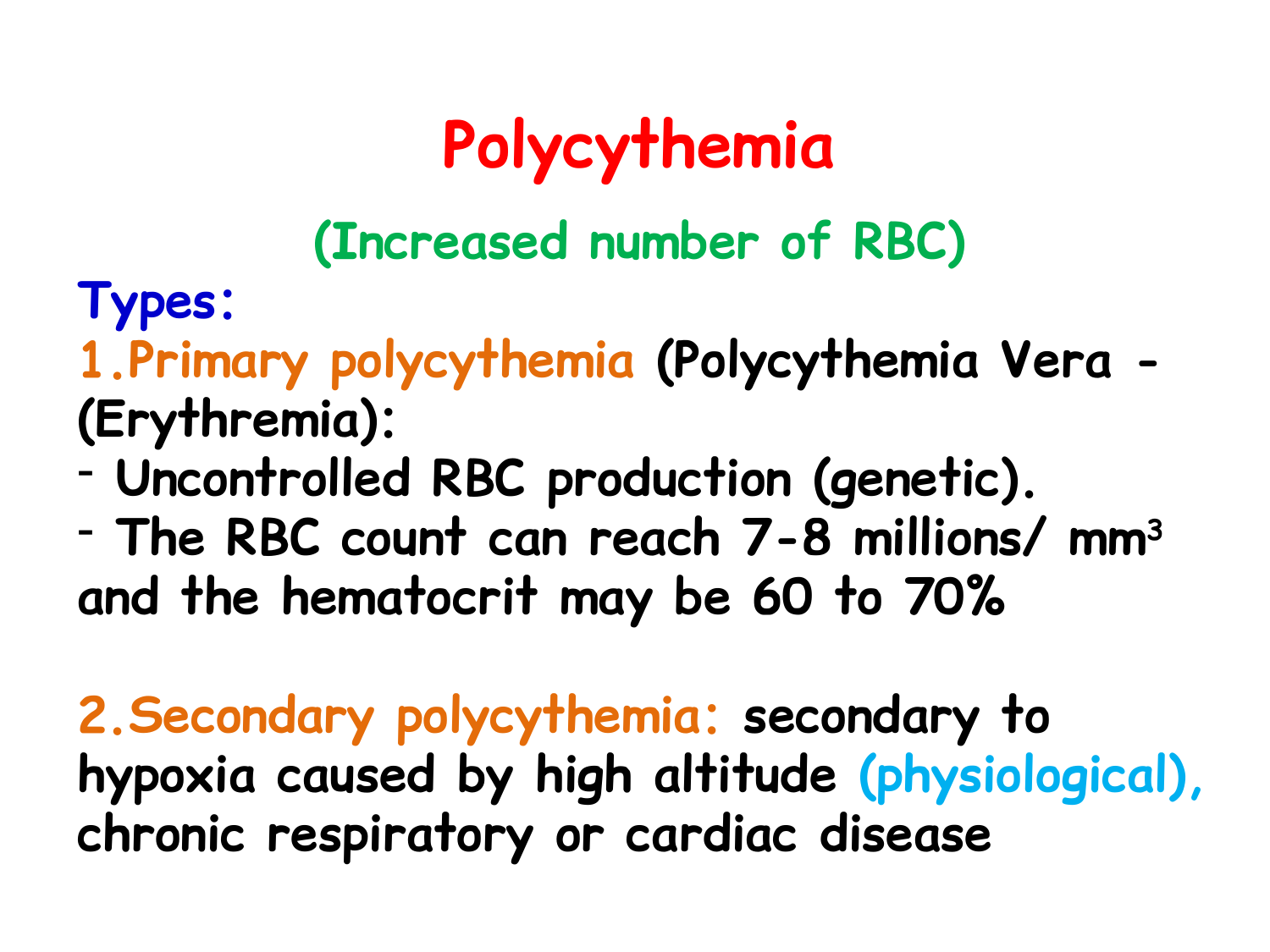

Polycythemia
(Increased number of RBC)
Types:
1.Primary polycythemia (Polycythemia Vera -(Erythremia):
 Uncontrolled RBC production (genetic).
 The RBC count can reach 7-8 millions/ mm3 and the hematocrit may be 60 to 70%

2.Secondary polycythemia: secondary to hypoxia caused by high altitude (physiological), chronic respiratory or cardiac disease